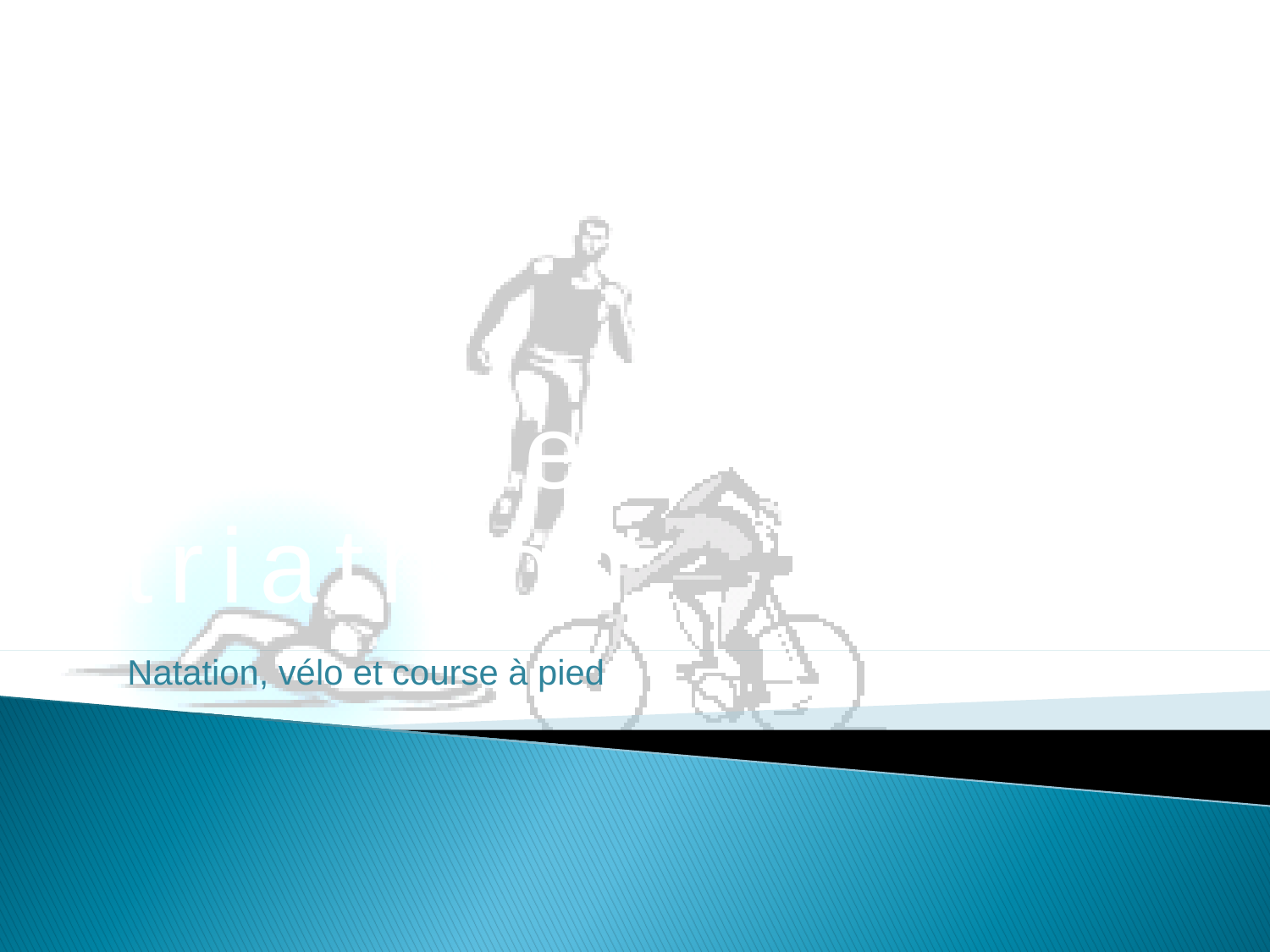

# Club de triathlon
Natation, vélo et course à pied